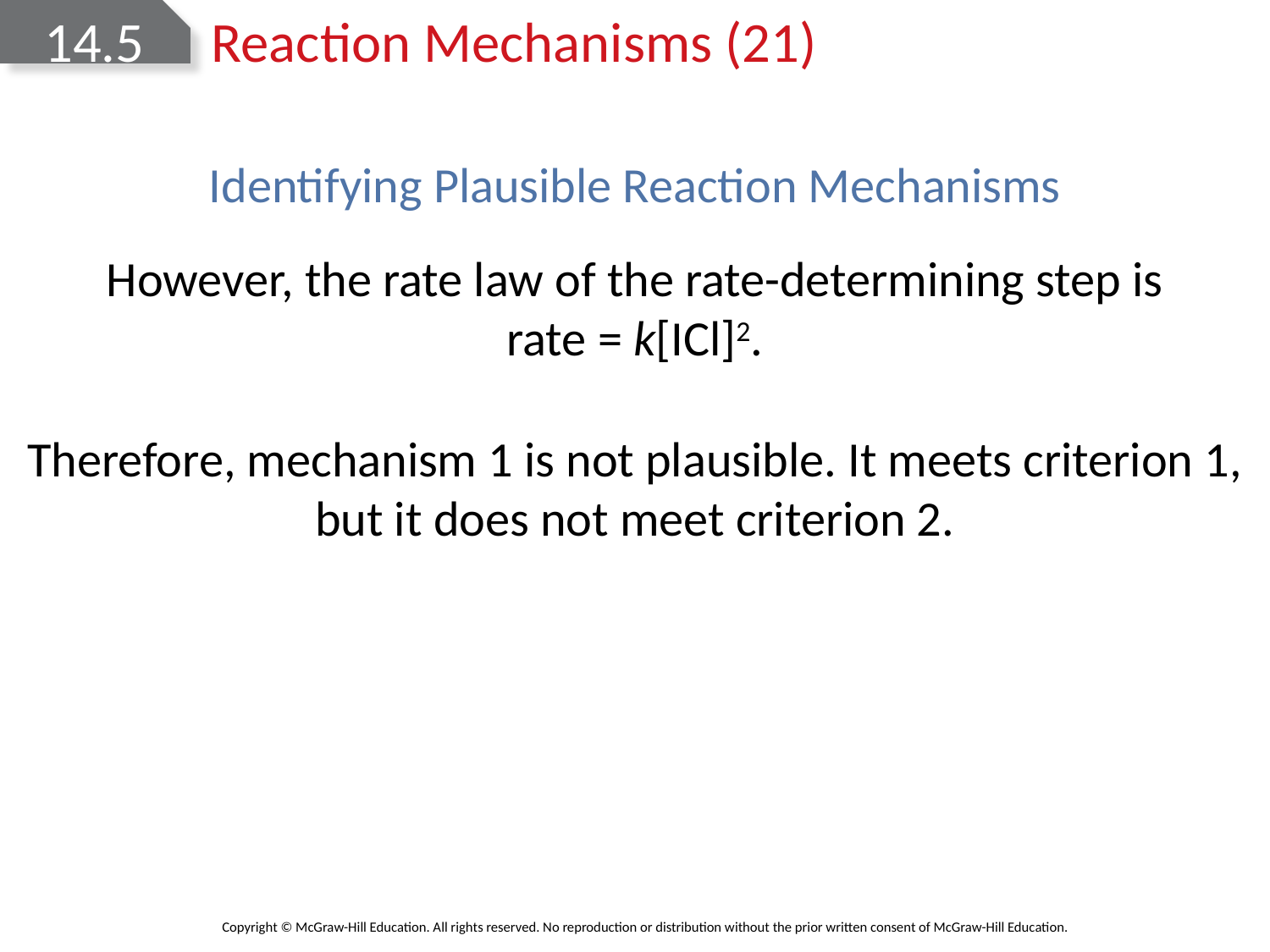

# 14.5 Reaction Mechanisms (21)
Identifying Plausible Reaction Mechanisms
However, the rate law of the rate-determining step is
rate = k[ICl]2.
Therefore, mechanism 1 is not plausible. It meets criterion 1, but it does not meet criterion 2.